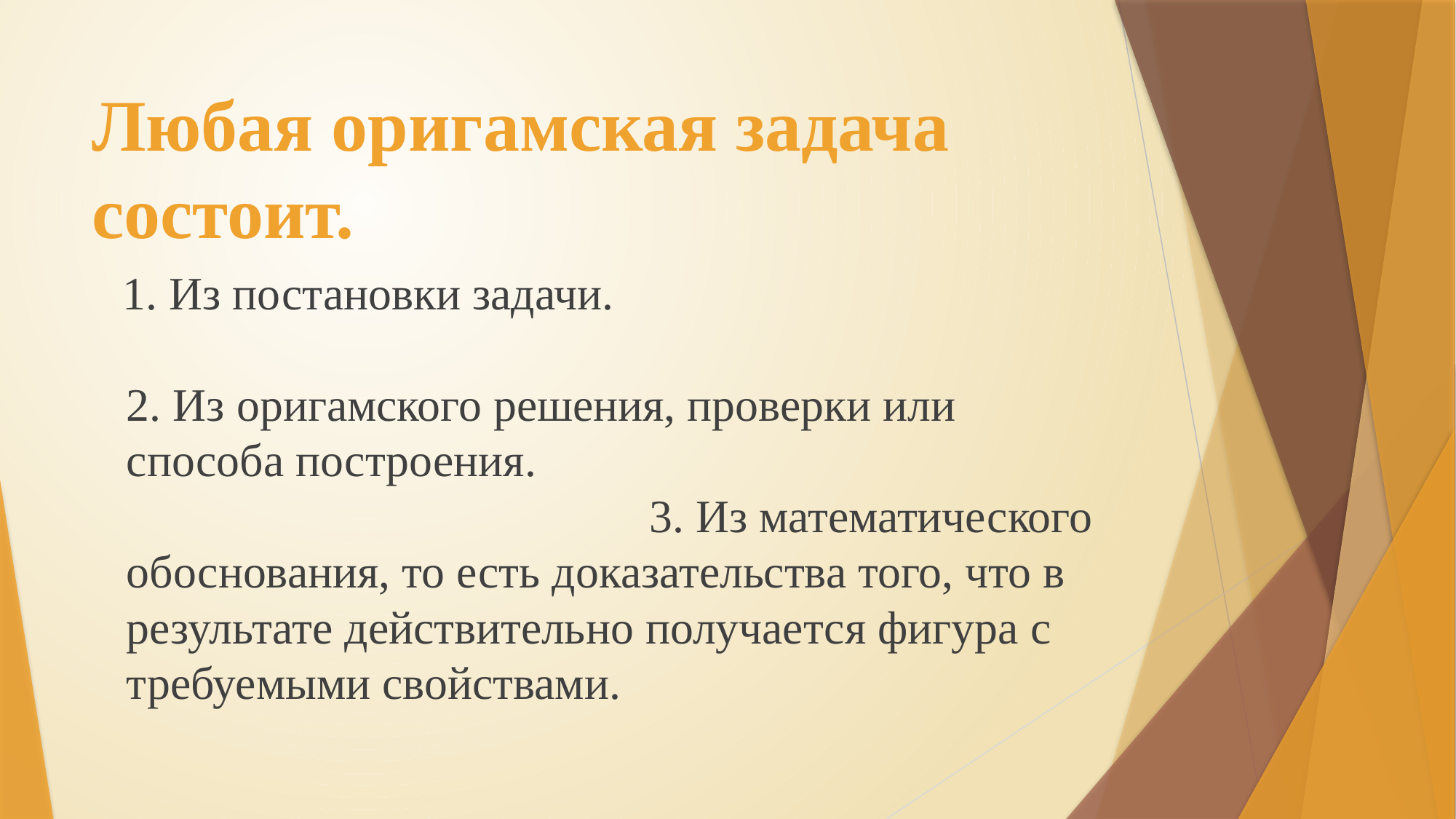

# Любая оригамская задача состоит.
   1. Из постановки задачи.                                                                                                                             2. Из оригамского решения, проверки или способа построения.                                                                                              3. Из математического обоснования, то есть доказательства того, что в результате действительно получается фигура с требуемыми свойствами.